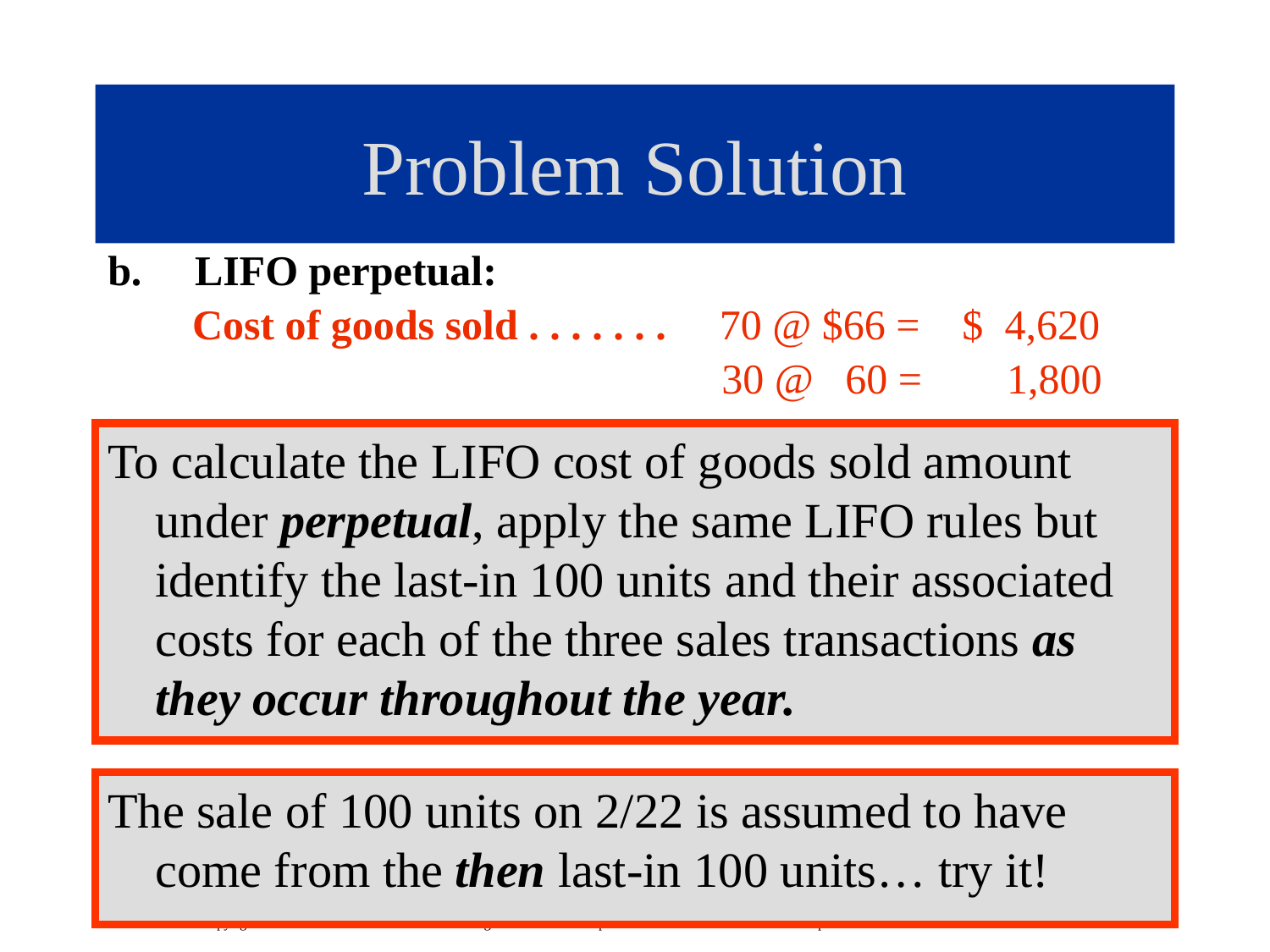

# Problem Solution
b.     LIFO perpetual:
        Cost of goods sold . . . . . . .     70 @ $66 =    $  4,620
                                                          30 @   60 =        1,800

To calculate the LIFO cost of goods sold amount under perpetual, apply the same LIFO rules but identify the last-in 100 units and their associated costs for each of the three sales transactions as they occur throughout the year.
The sale of 100 units on 2/22 is assumed to have come from the then last-in 100 units… try it!